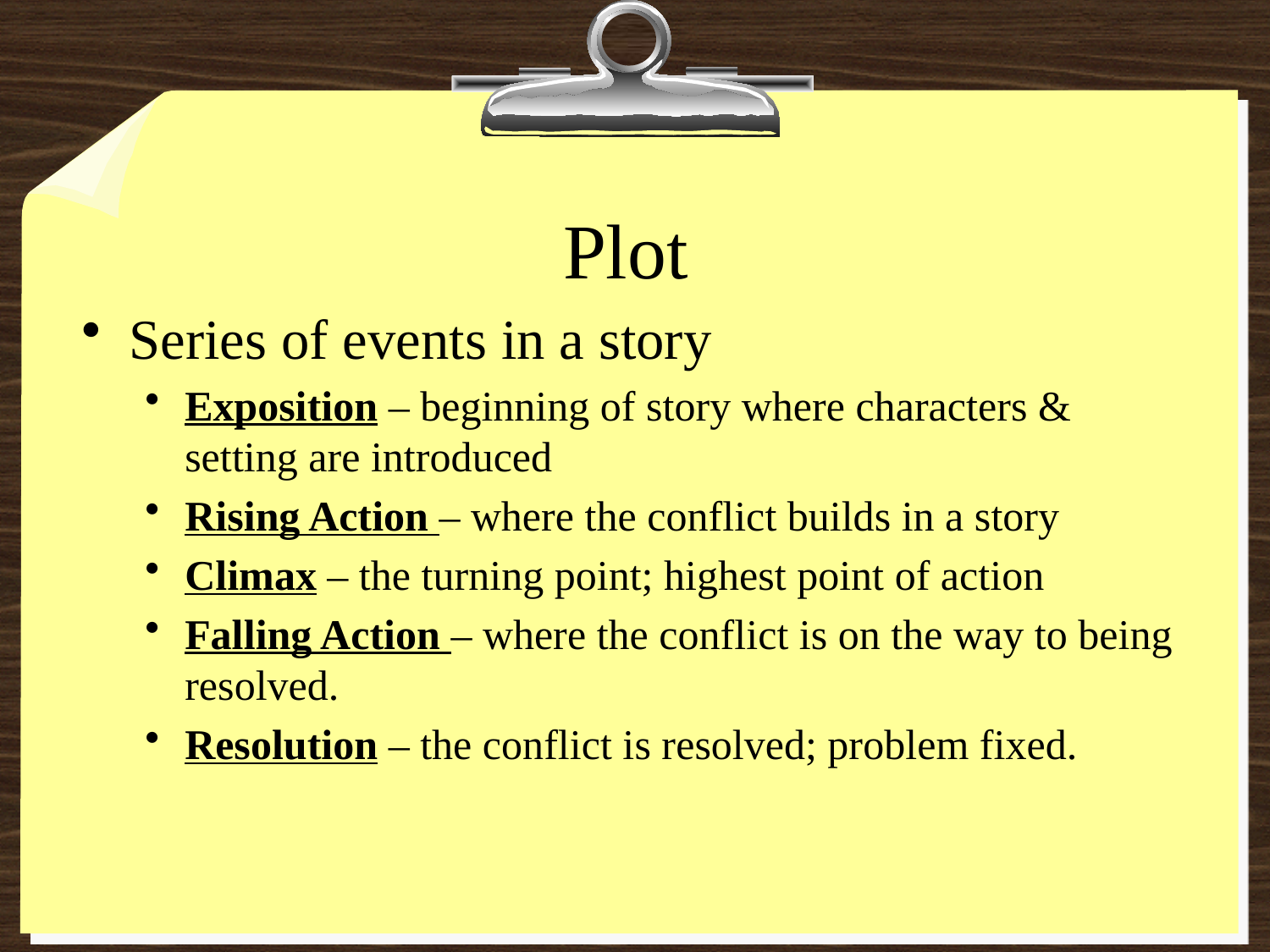

# Plot
Series of events in a story
Exposition – beginning of story where characters & setting are introduced
Rising Action – where the conflict builds in a story
Climax – the turning point; highest point of action
Falling Action – where the conflict is on the way to being resolved.
Resolution – the conflict is resolved; problem fixed.